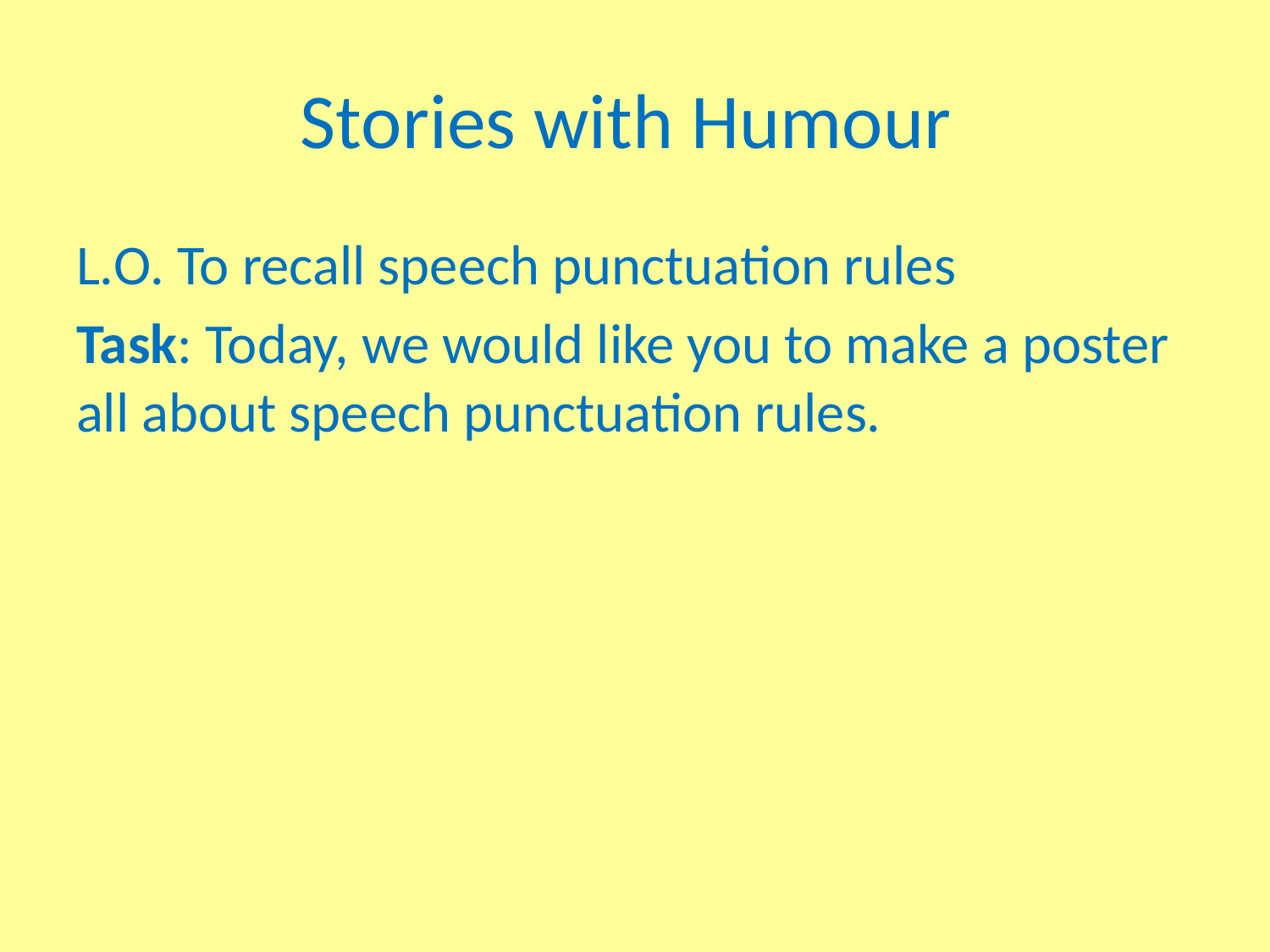

# Stories with Humour
L.O. To recall speech punctuation rules
Task: Today, we would like you to make a poster all about speech punctuation rules.